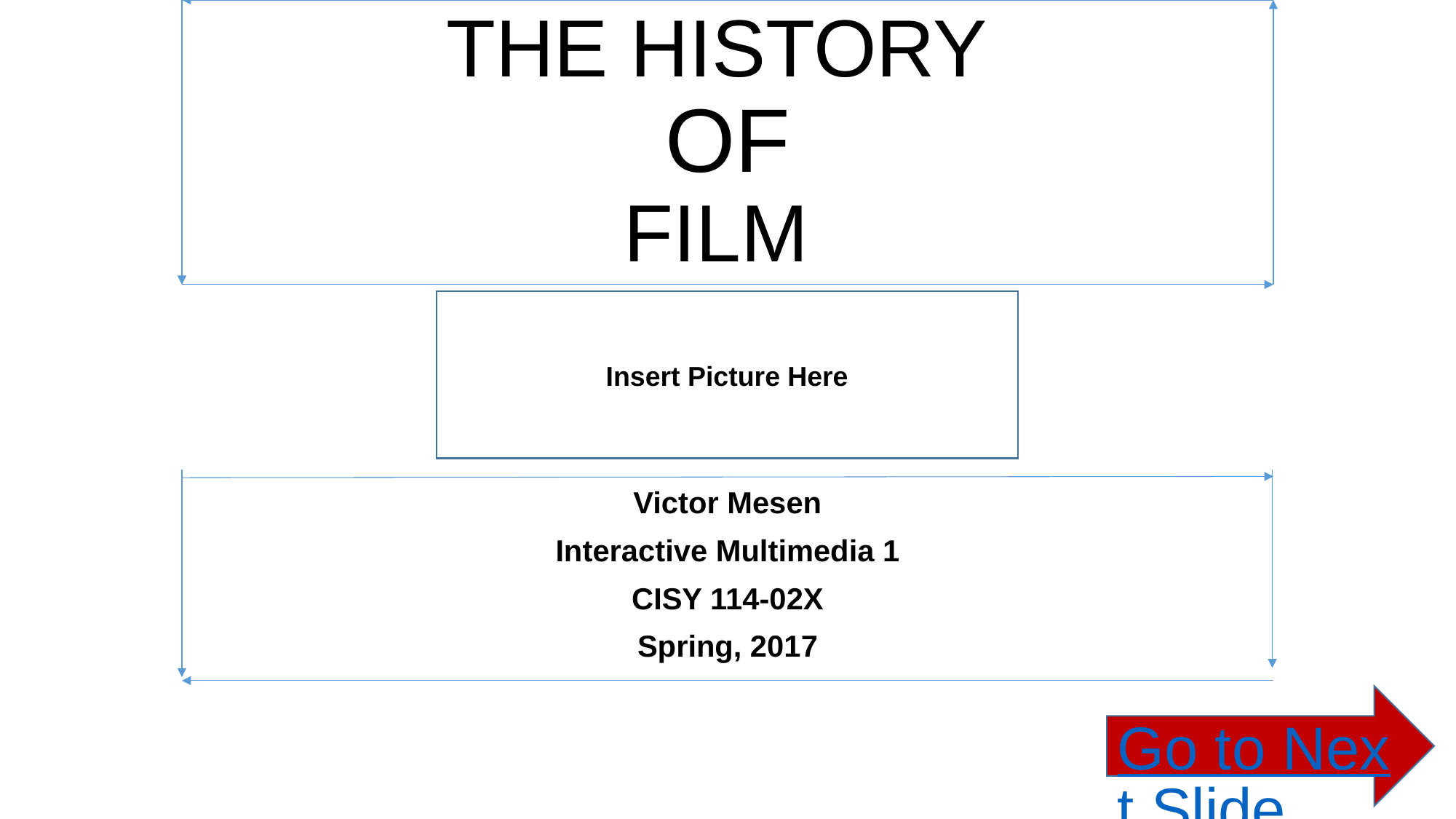

# THE HISTORY OF FILM
Insert Picture Here
Victor Mesen
Interactive Multimedia 1
CISY 114-02X
Spring, 2017

Go to Next Slide